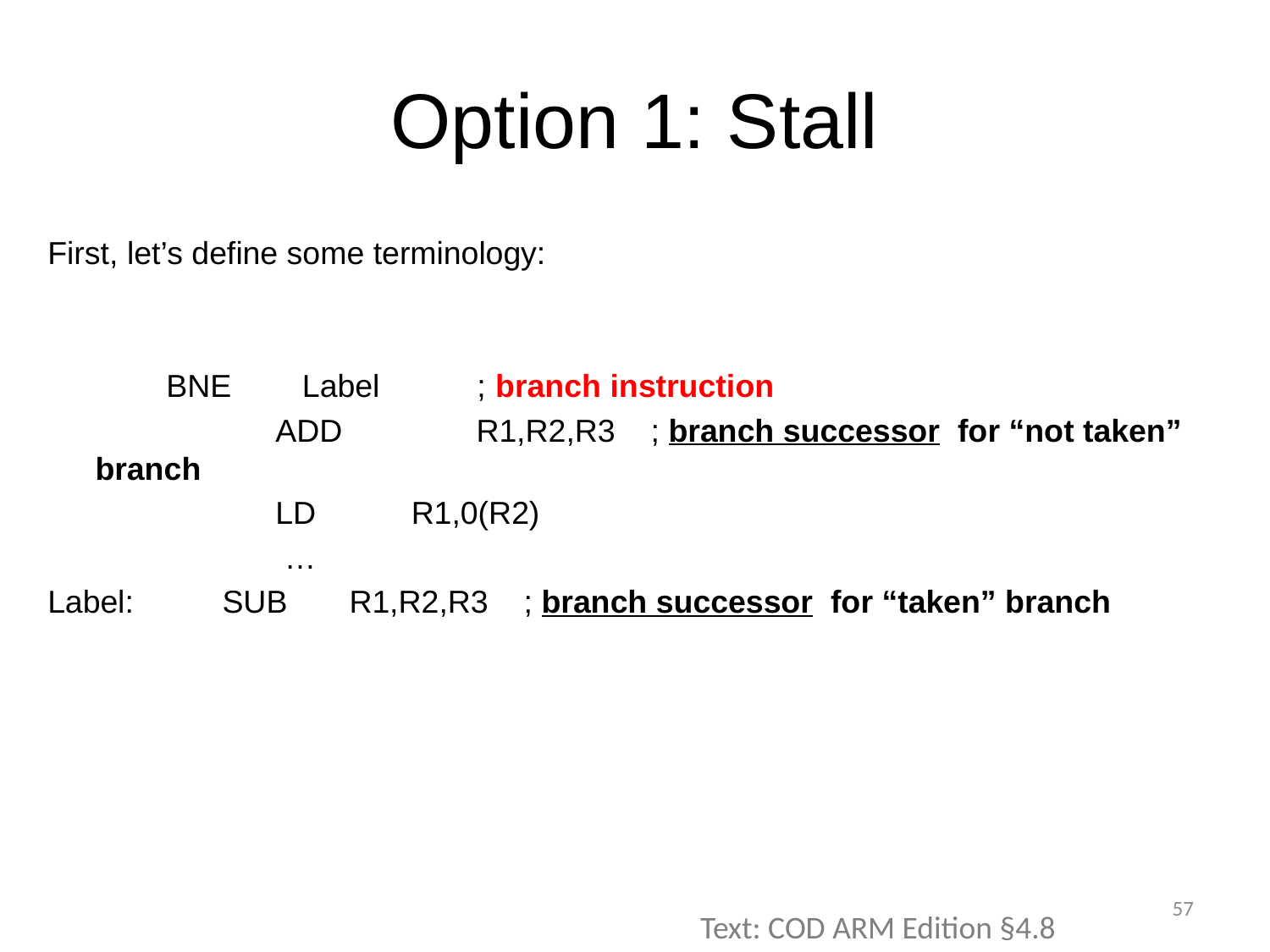

# Option 1: Stall
First, let’s define some terminology:

	        BNE        Label           ; branch instruction
		      ADD  	R1,R2,R3    ; branch successor  for “not taken” branch
		      LD	       R1,0(R2)
		       …
Label:	SUB	R1,R2,R3    ; branch successor  for “taken” branch
57
Text: COD ARM Edition §4.8